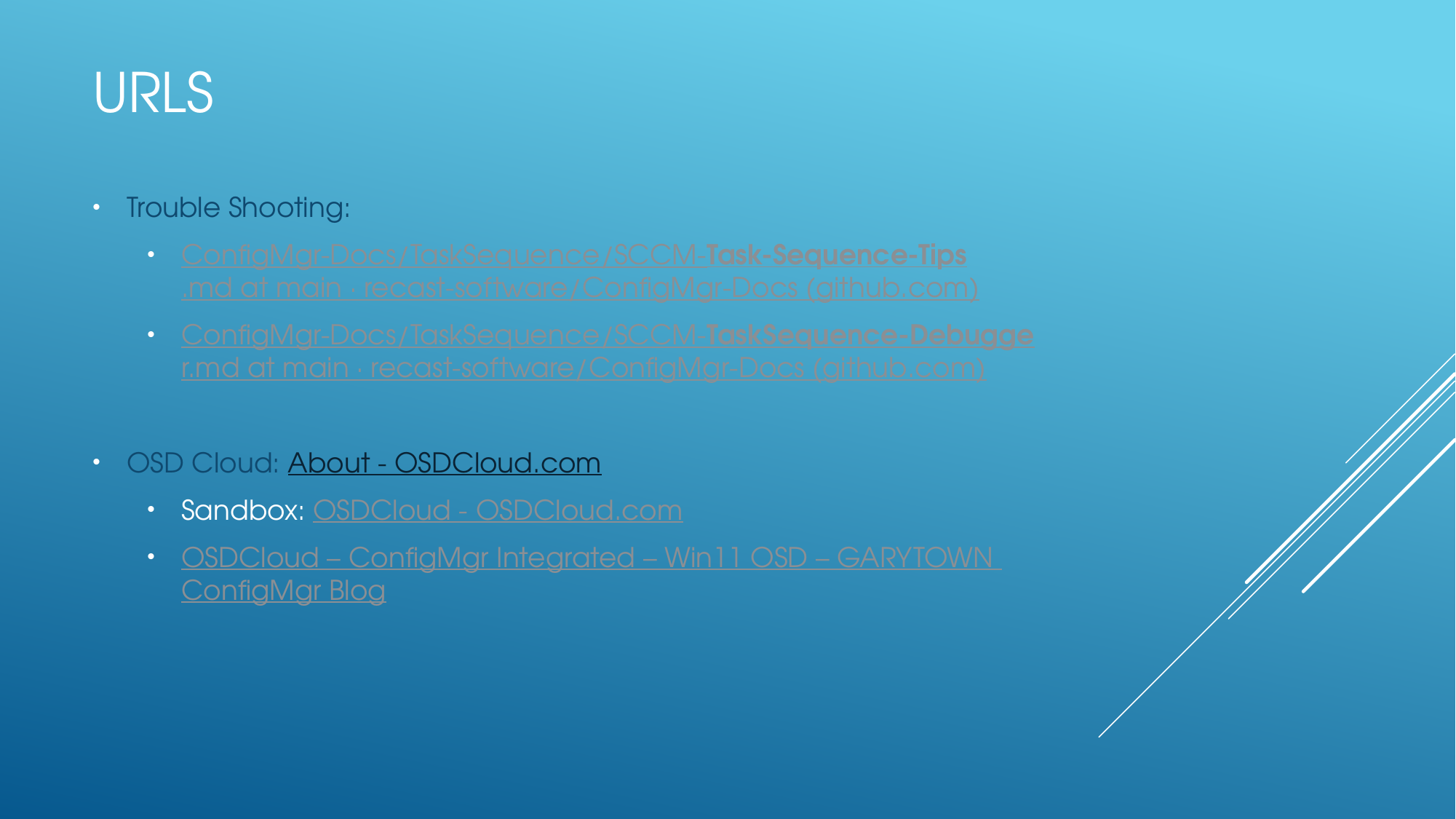

# URLs
Trouble Shooting:
ConfigMgr-Docs/TaskSequence/SCCM-Task-Sequence-Tips.md at main · recast-software/ConfigMgr-Docs (github.com)
ConfigMgr-Docs/TaskSequence/SCCM-TaskSequence-Debugger.md at main · recast-software/ConfigMgr-Docs (github.com)

OSD Cloud: About - OSDCloud.com
Sandbox: OSDCloud - OSDCloud.com
OSDCloud – ConfigMgr Integrated – Win11 OSD – GARYTOWN ConfigMgr Blog